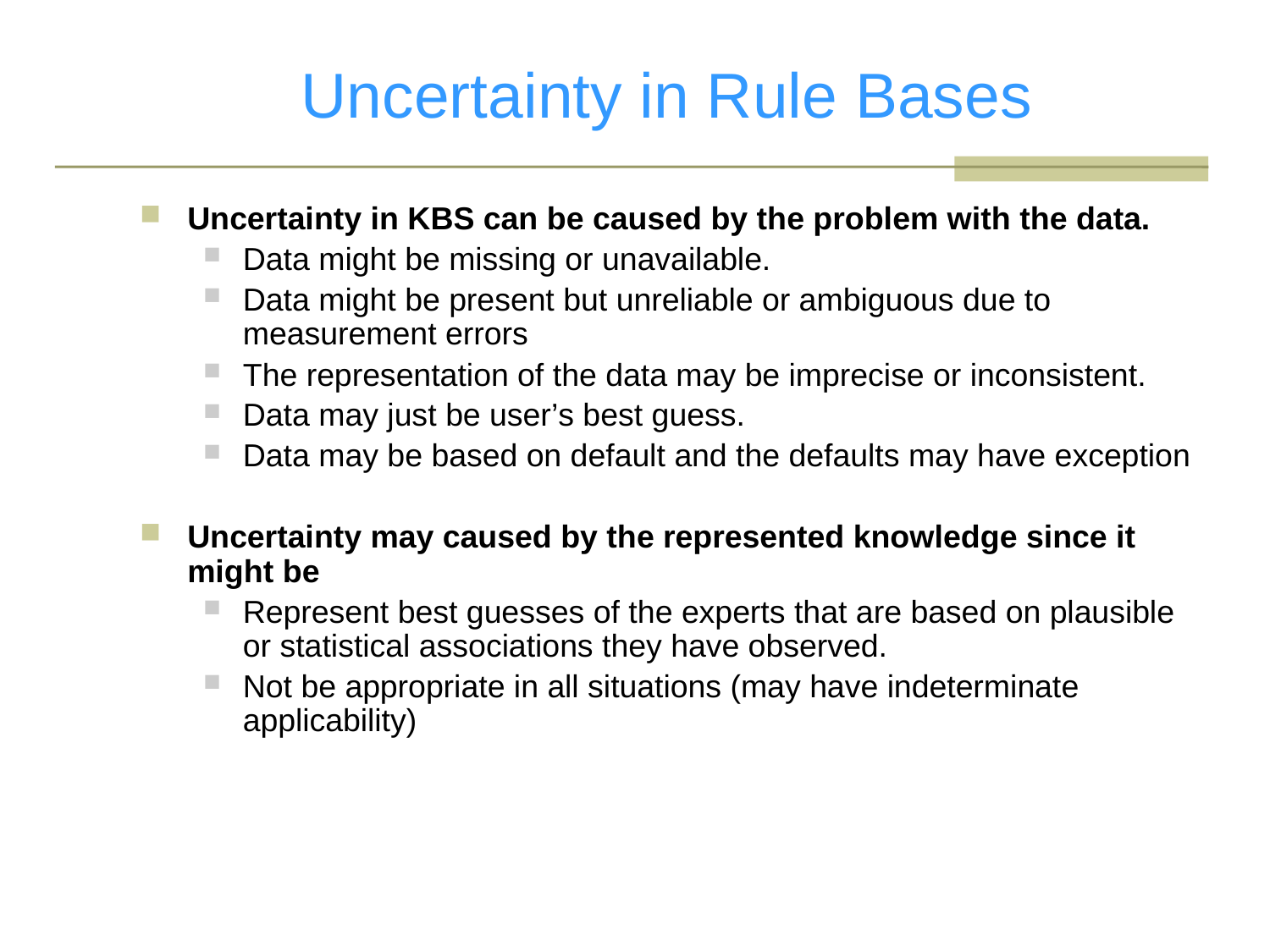

# Uncertainty in Rule Bases
Uncertainty in KBS can be caused by the problem with the data.
Data might be missing or unavailable.
Data might be present but unreliable or ambiguous due to measurement errors
The representation of the data may be imprecise or inconsistent.
Data may just be user’s best guess.
Data may be based on default and the defaults may have exception

Uncertainty may caused by the represented knowledge since it might be
Represent best guesses of the experts that are based on plausible or statistical associations they have observed.
Not be appropriate in all situations (may have indeterminate applicability)